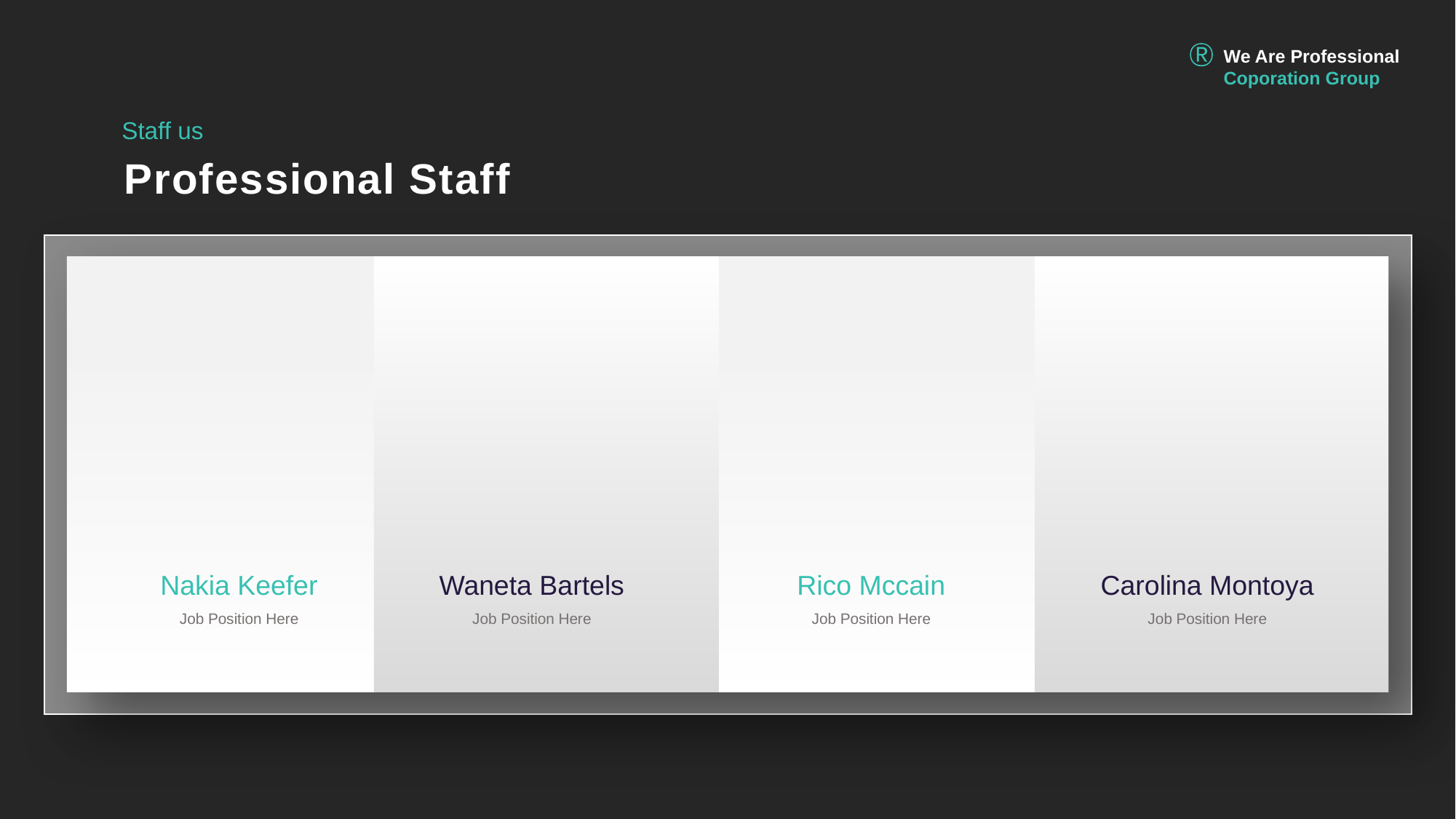

We Are Professional Coporation Group

Staff us
Professional Staff

Nakia Keefer
Waneta Bartels
Rico Mccain
Carolina Montoya
Job Position Here
Job Position Here
Job Position Here
Job Position Here